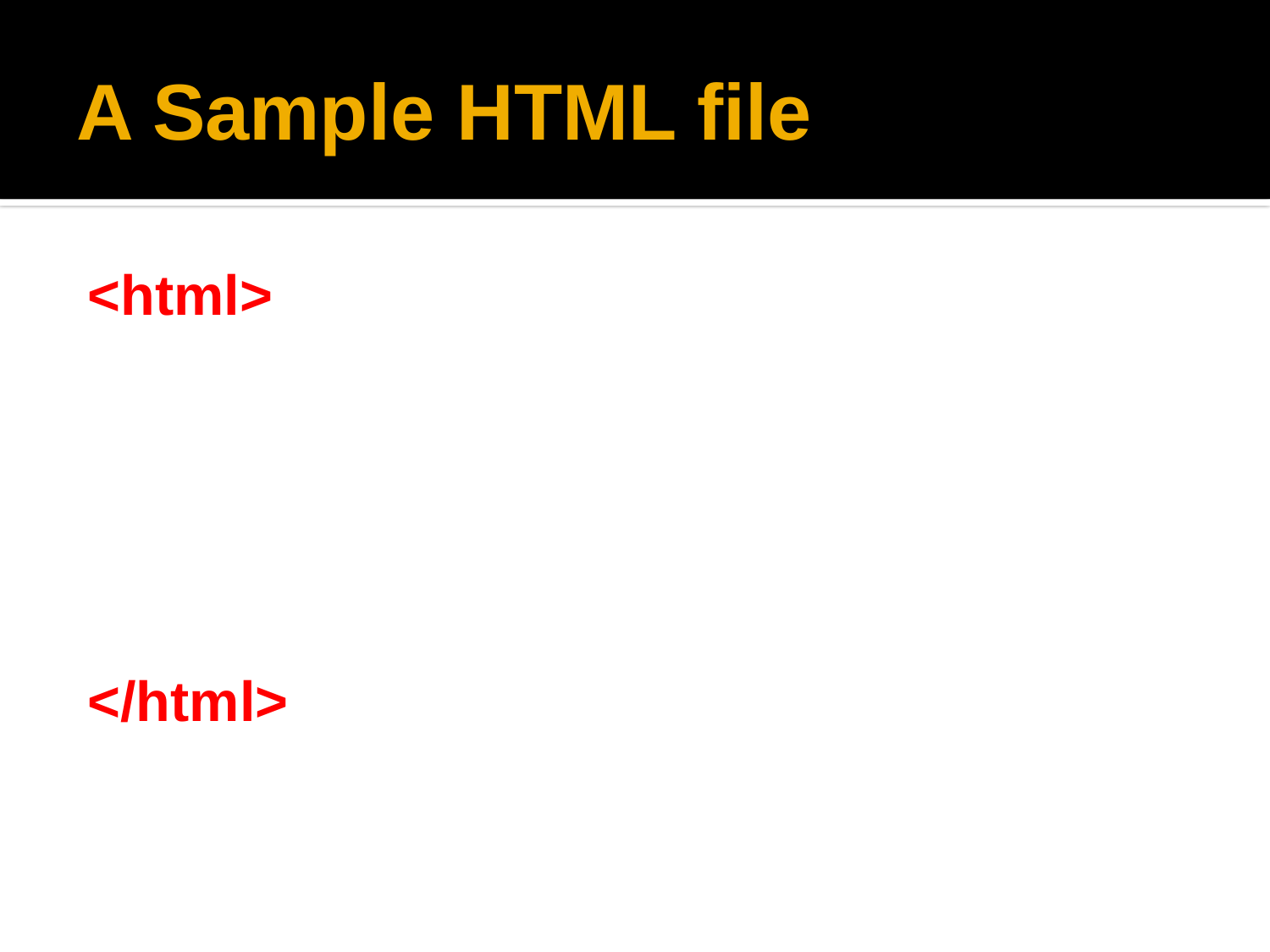

# A Sample HTML file
<html>

</html>